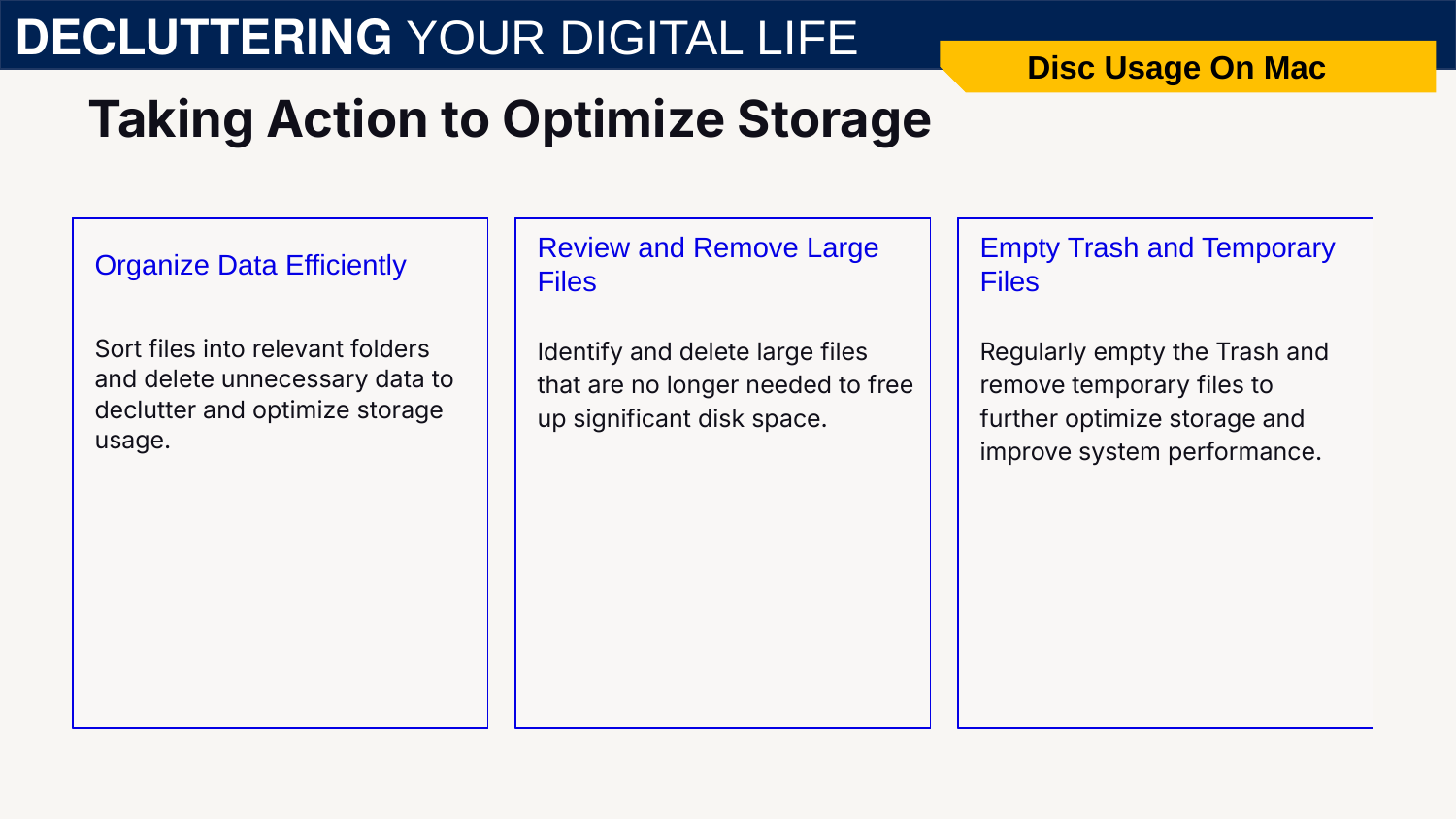

DECLUTTERING YOUR DIGITAL LIFE
Disc Usage On Mac

# Taking Action to Optimize Storage
Organize Data Efficiently
Review and Remove Large Files
Empty Trash and Temporary Files

Identify and delete large files that are no longer needed to free up significant disk space.
Sort files into relevant folders and delete unnecessary data to declutter and optimize storage usage.
Regularly empty the Trash and remove temporary files to further optimize storage and improve system performance.